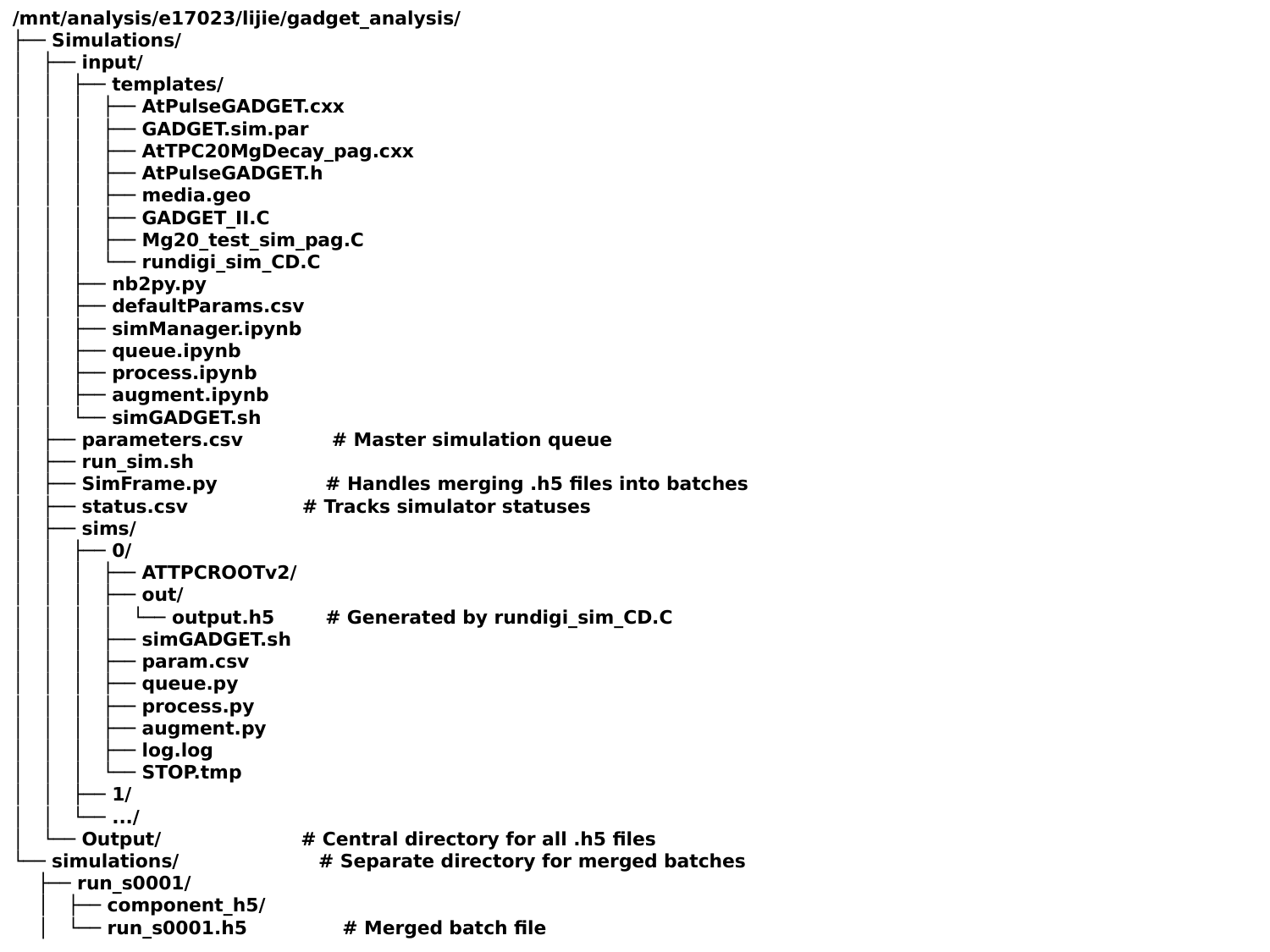

/mnt/analysis/e17023/lijie/gadget_analysis/
├── Simulations/
│   ├── input/
│   │   ├── templates/
│   │   │   ├── AtPulseGADGET.cxx
│   │   │   ├── GADGET.sim.par
│   │   │   ├── AtTPC20MgDecay_pag.cxx
│   │   │   ├── AtPulseGADGET.h
│   │   │   ├── media.geo
│   │   │   ├── GADGET_II.C
│   │   │   ├── Mg20_test_sim_pag.C
│   │   │   └── rundigi_sim_CD.C
│   │   ├── nb2py.py
│   │   ├── defaultParams.csv
│   │   ├── simManager.ipynb
│   │   ├── queue.ipynb
│   │   ├── process.ipynb
│   │   ├── augment.ipynb
│   │   └── simGADGET.sh
│   ├── parameters.csv              # Master simulation queue
│   ├── run_sim.sh
│   ├── SimFrame.py                 # Handles merging .h5 files into batches
│   ├── status.csv                  # Tracks simulator statuses
│   ├── sims/
│   │   ├── 0/
│   │   │   ├── ATTPCROOTv2/
│   │   │   ├── out/
│   │   │   │   └── output.h5        # Generated by rundigi_sim_CD.C
│   │   │   ├── simGADGET.sh
│   │   │   ├── param.csv
│   │   │   ├── queue.py
│   │   │   ├── process.py
│   │   │   ├── augment.py
│   │   │   ├── log.log
│   │   │   └── STOP.tmp
│   │   ├── 1/
│   │   └── .../
│   └── Output/                      # Central directory for all .h5 files
└── simulations/                      # Separate directory for merged batches
    ├── run_s0001/
    │   ├── component_h5/
    │   └── run_s0001.h5               # Merged batch file